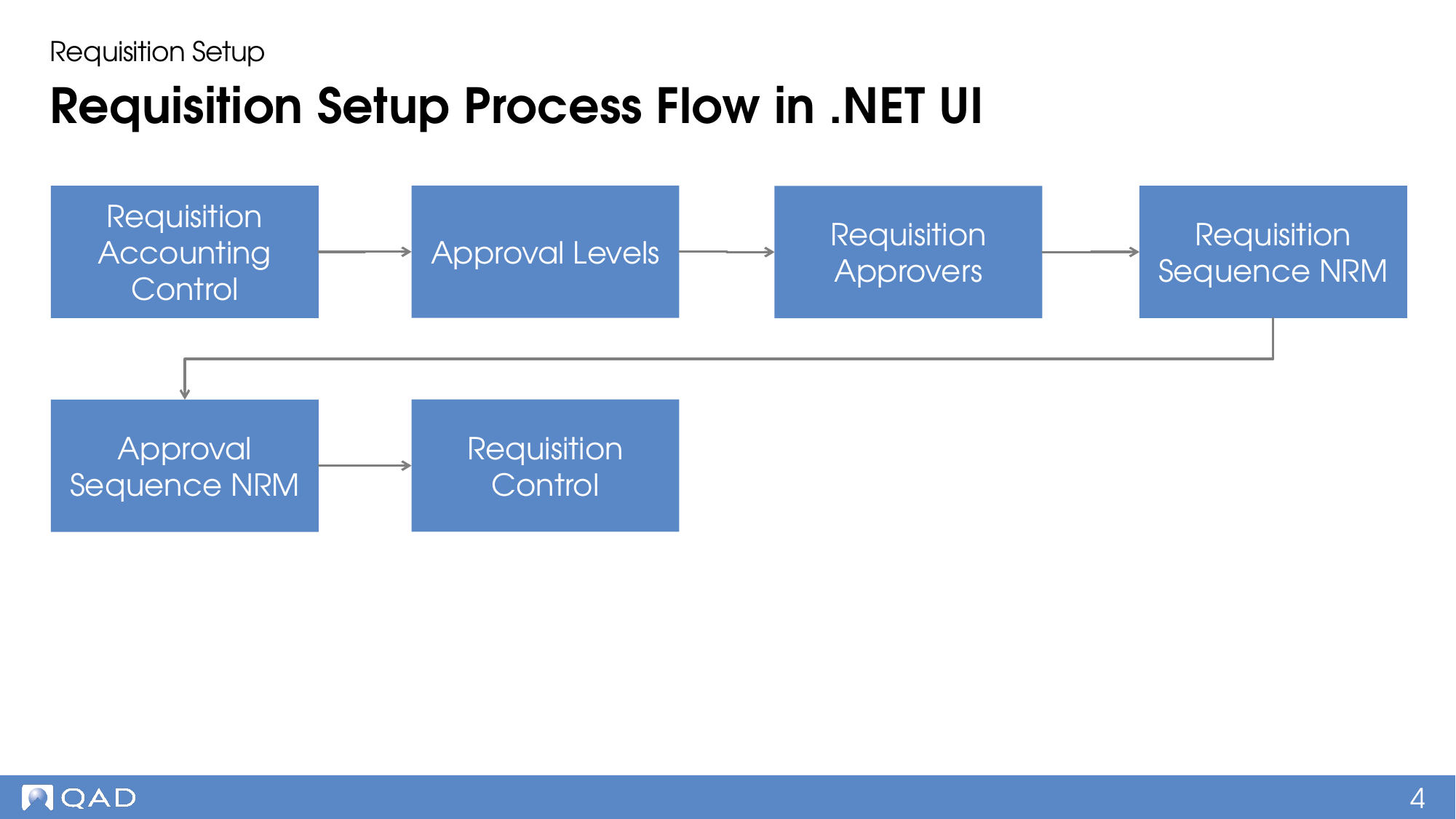

Requisition Setup
# Requisition Setup Process Flow in .NET UI
Approval Levels
Requisition Accounting Control
Requisition Sequence NRM
Requisition Approvers
Requisition Control
Approval Sequence NRM
4